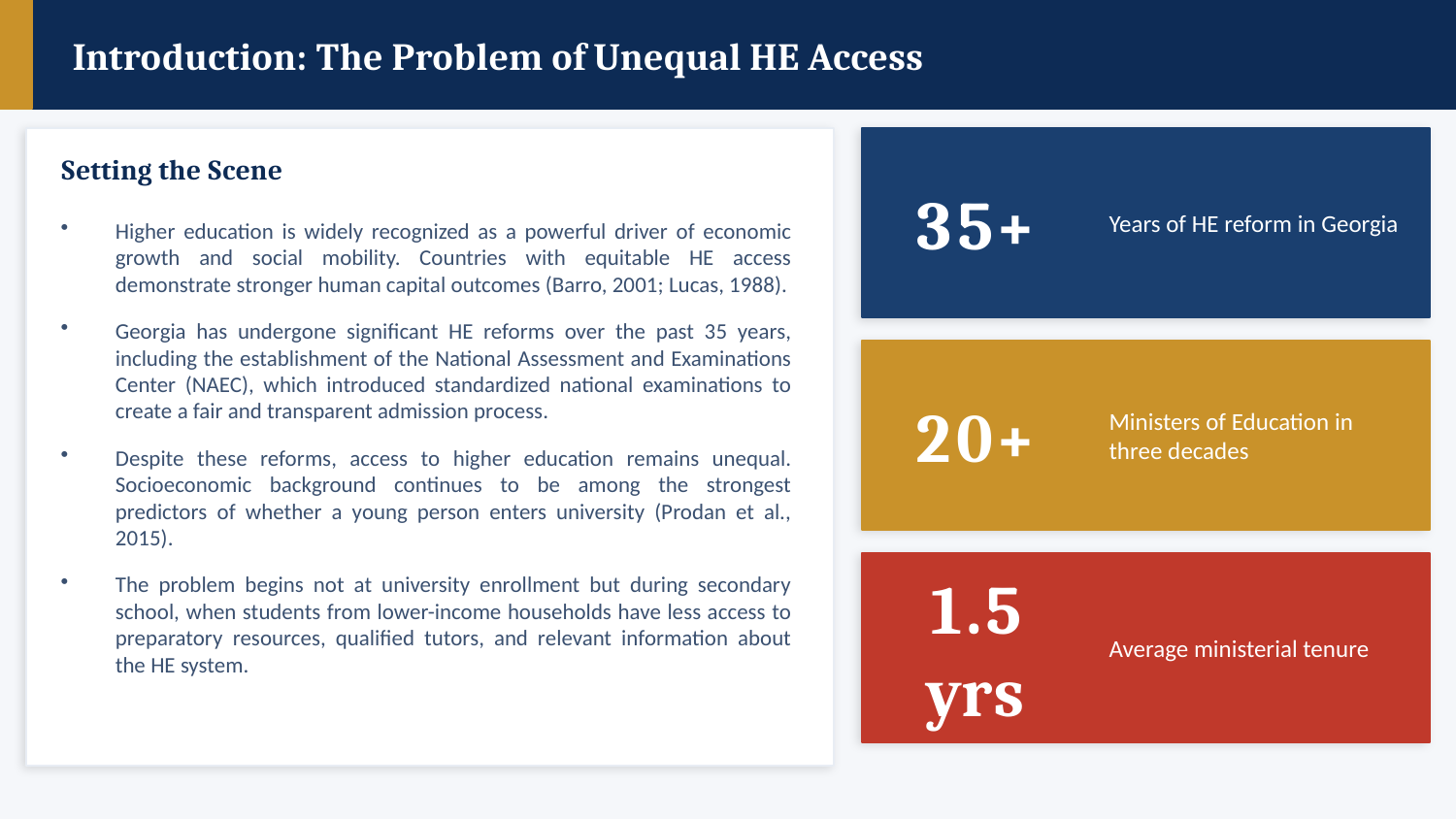

Introduction: The Problem of Unequal HE Access

35+
Years of HE reform in Georgia
Setting the Scene
Higher education is widely recognized as a powerful driver of economic growth and social mobility. Countries with equitable HE access demonstrate stronger human capital outcomes (Barro, 2001; Lucas, 1988).
Georgia has undergone significant HE reforms over the past 35 years, including the establishment of the National Assessment and Examinations Center (NAEC), which introduced standardized national examinations to create a fair and transparent admission process.
Despite these reforms, access to higher education remains unequal. Socioeconomic background continues to be among the strongest predictors of whether a young person enters university (Prodan et al., 2015).
The problem begins not at university enrollment but during secondary school, when students from lower-income households have less access to preparatory resources, qualified tutors, and relevant information about the HE system.

20+
Ministers of Education in three decades

1.5 yrs
Average ministerial tenure